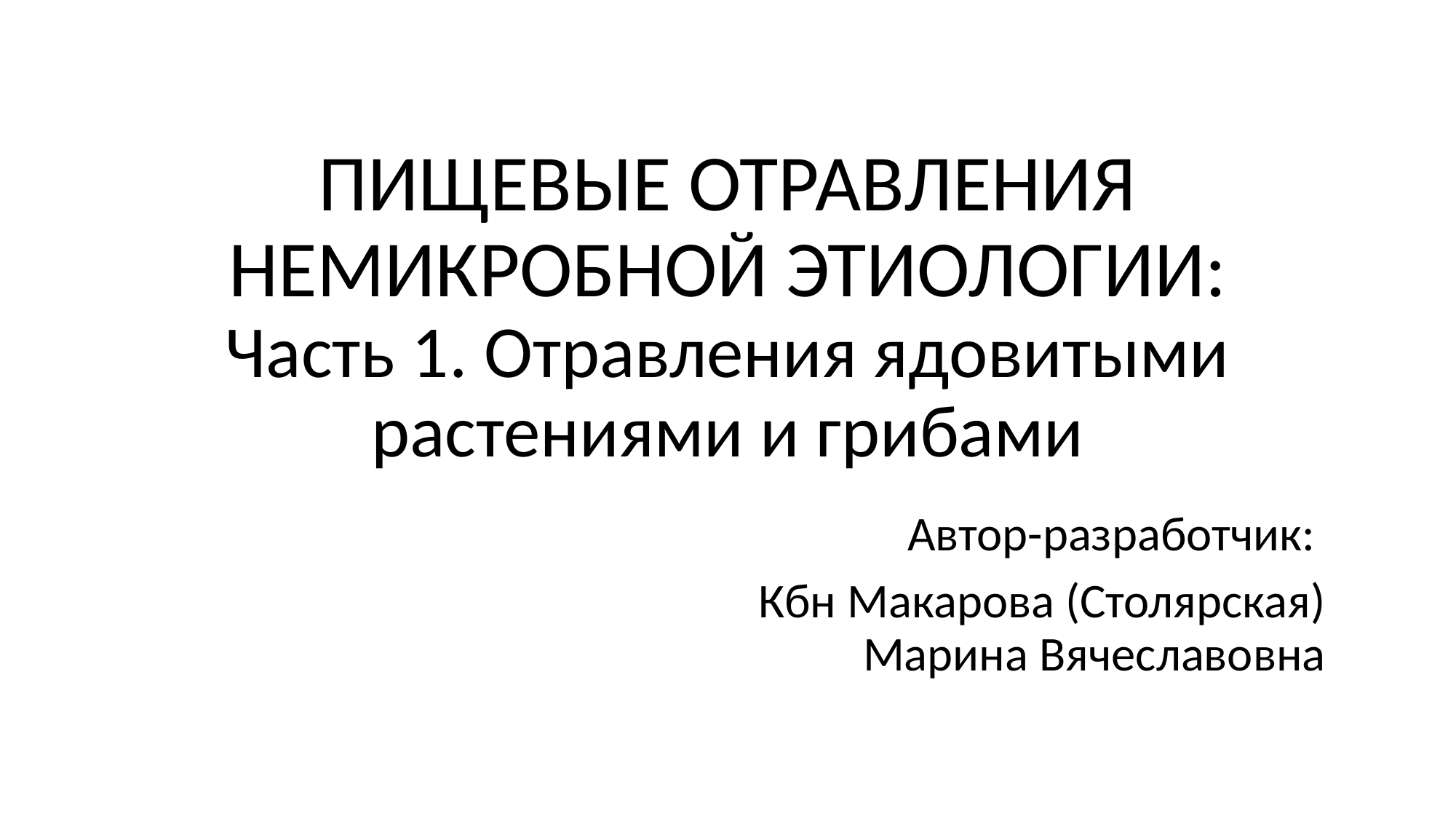

# ПИЩЕВЫЕ ОТРАВЛЕНИЯ НЕМИКРОБНОЙ ЭТИОЛОГИИ: Часть 1. Отравления ядовитыми растениями и грибами
Автор-разработчик:
Кбн Макарова (Столярская) Марина Вячеславовна